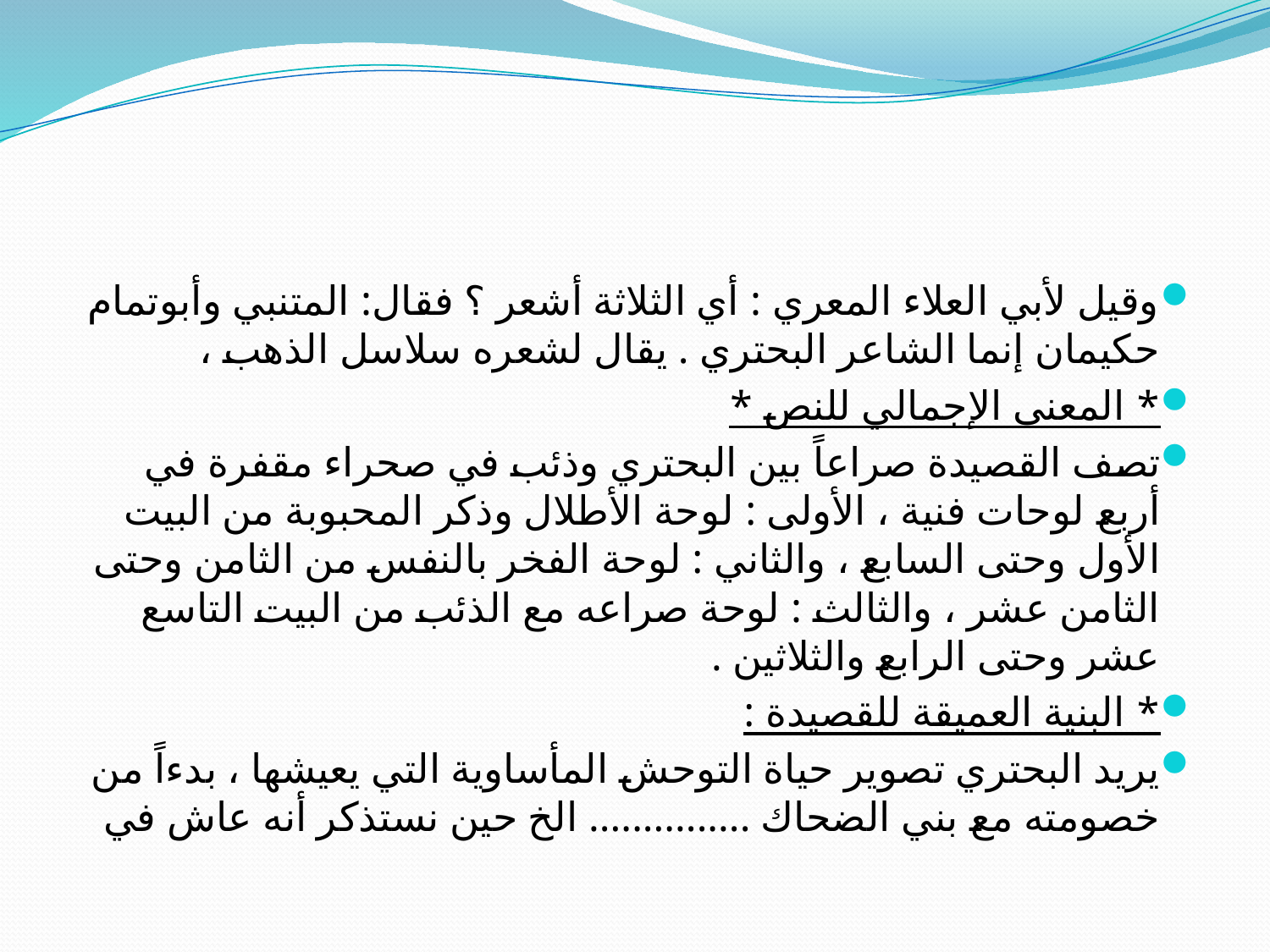

#
وقيل لأبي العلاء المعري : أي الثلاثة أشعر ؟ فقال: المتنبي وأبوتمام حكيمان إنما الشاعر البحتري . يقال لشعره سلاسل الذهب ،
* المعنى الإجمالي للنص *
تصف القصيدة صراعاً بين البحتري وذئب في صحراء مقفرة في أربع لوحات فنية ، الأولى : لوحة الأطلال وذكر المحبوبة من البيت الأول وحتى السابع ، والثاني : لوحة الفخر بالنفس من الثامن وحتى الثامن عشر ، والثالث : لوحة صراعه مع الذئب من البيت التاسع عشر وحتى الرابع والثلاثين .
* البنية العميقة للقصيدة :
يريد البحتري تصوير حياة التوحش المأساوية التي يعيشها ، بدءاً من خصومته مع بني الضحاك ............... الخ حين نستذكر أنه عاش في